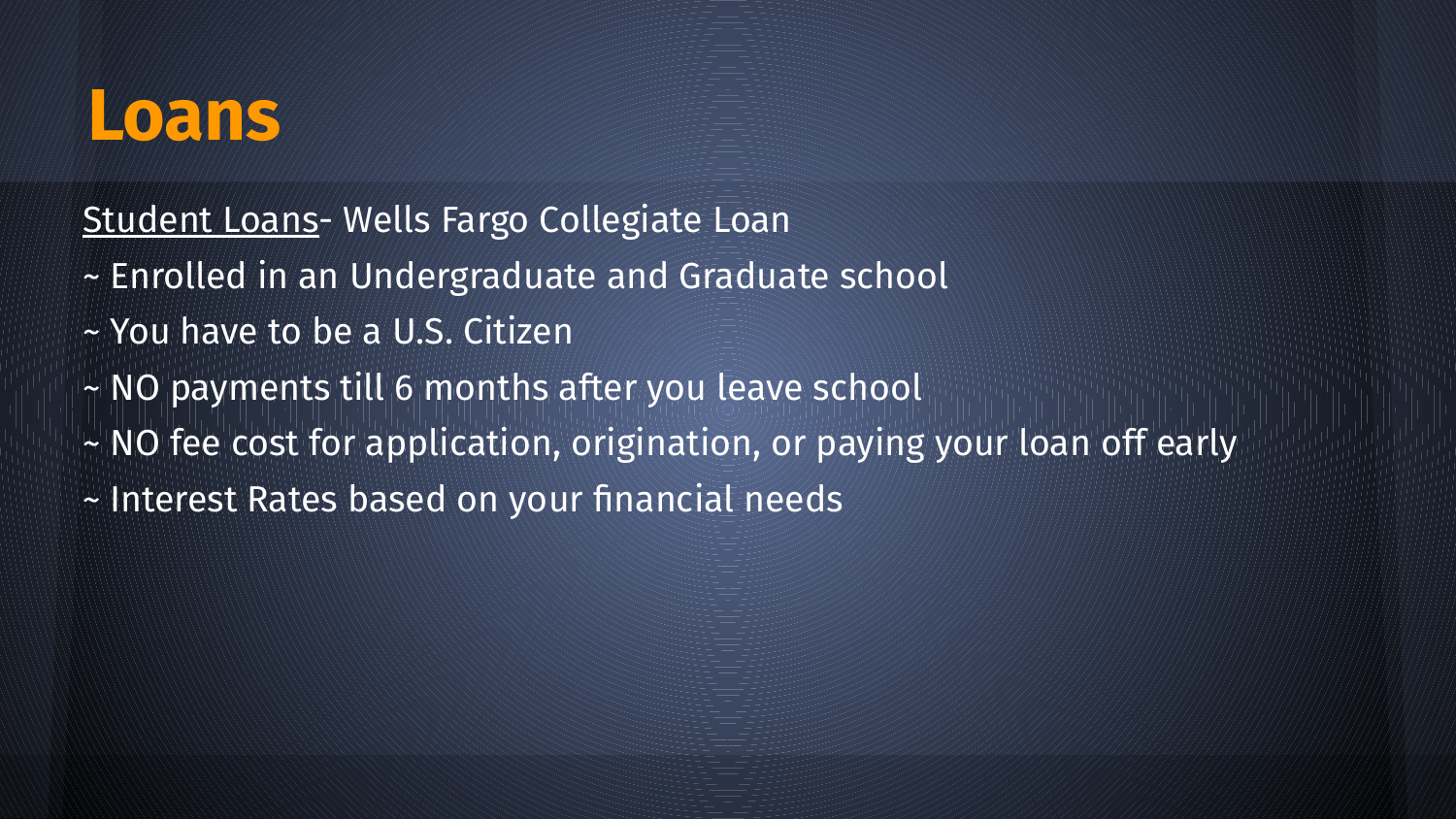

# Loans
Student Loans- Wells Fargo Collegiate Loan
~ Enrolled in an Undergraduate and Graduate school
~ You have to be a U.S. Citizen
~ NO payments till 6 months after you leave school
~ NO fee cost for application, origination, or paying your loan off early
~ Interest Rates based on your financial needs